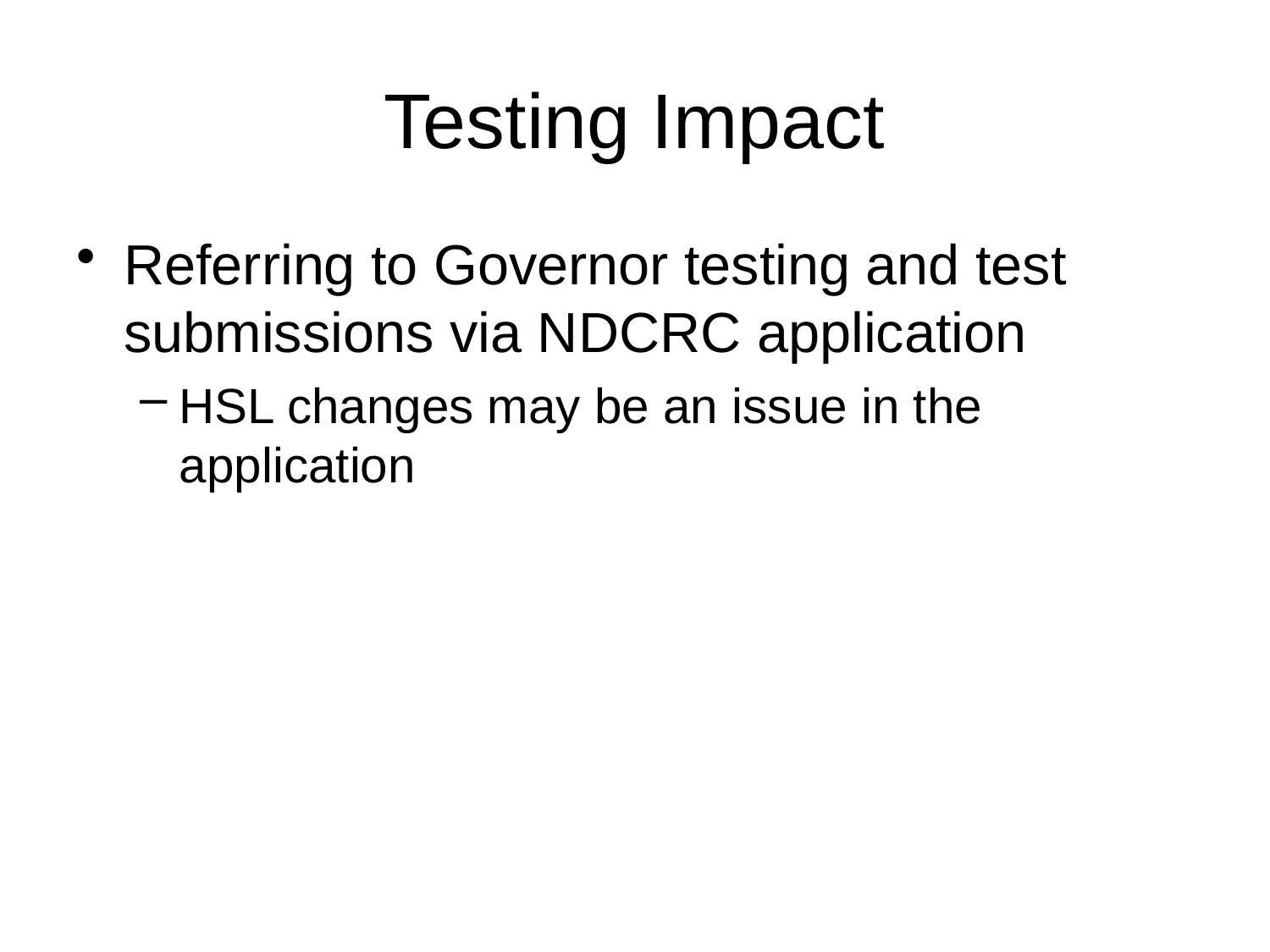

# Testing Impact
Referring to Governor testing and test submissions via NDCRC application
HSL changes may be an issue in the application